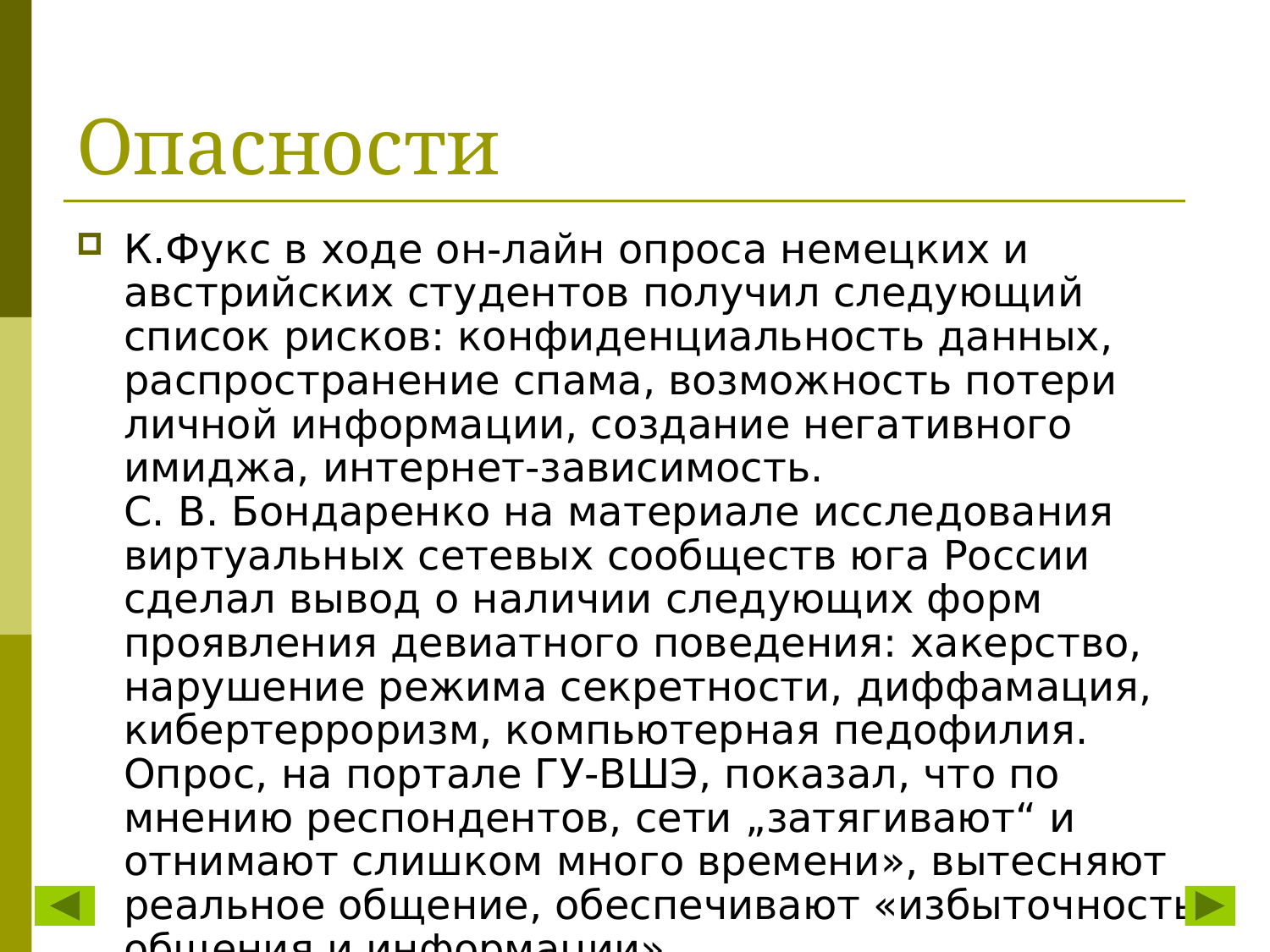

# Опасности
К.Фукс в ходе он-лайн опроса немецких и австрийских студентов получил следующий список рисков: конфиденциальность данных, распространение спама, возможность потери личной информации, создание негативного имиджа, интернет-зависимость. С. В. Бондаренко на материале исследования виртуальных сетевых сообществ юга России сделал вывод о наличии следующих форм проявления девиатного поведения: хакерство, нарушение режима секретности, диффамация, кибертерроризм, компьютерная педофилия. Опрос, на портале ГУ-ВШЭ, показал, что по мнению респондентов, сети „затягивают“ и отнимают слишком много времени», вытесняют реальное общение, обеспечивают «избыточность общения и информации».